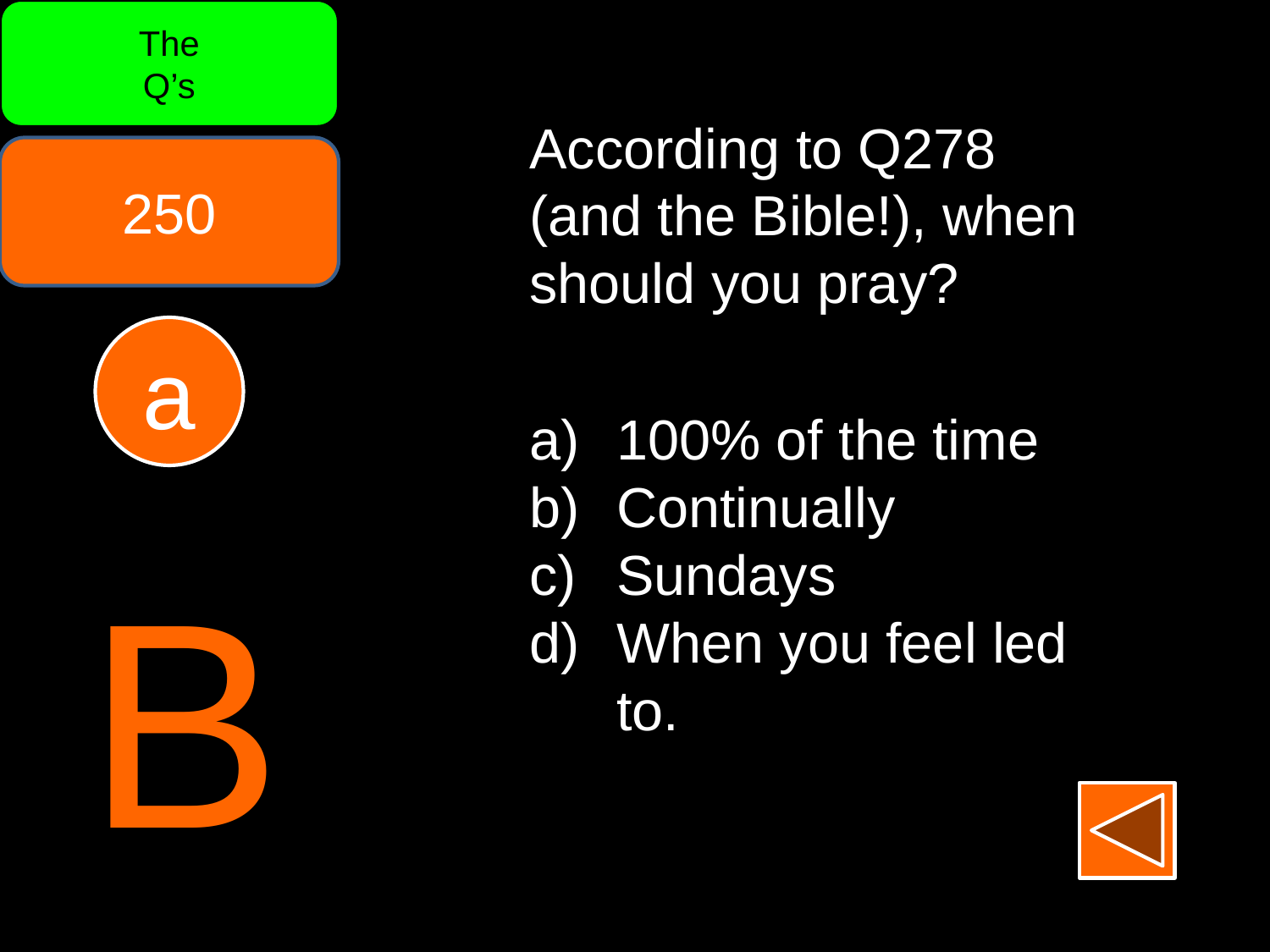

The
Q’s
According to Q278
(and the Bible!), when
should you pray?

 100% of the time
 Continually
 Sundays
 When you feel led
 to.
250
a
B